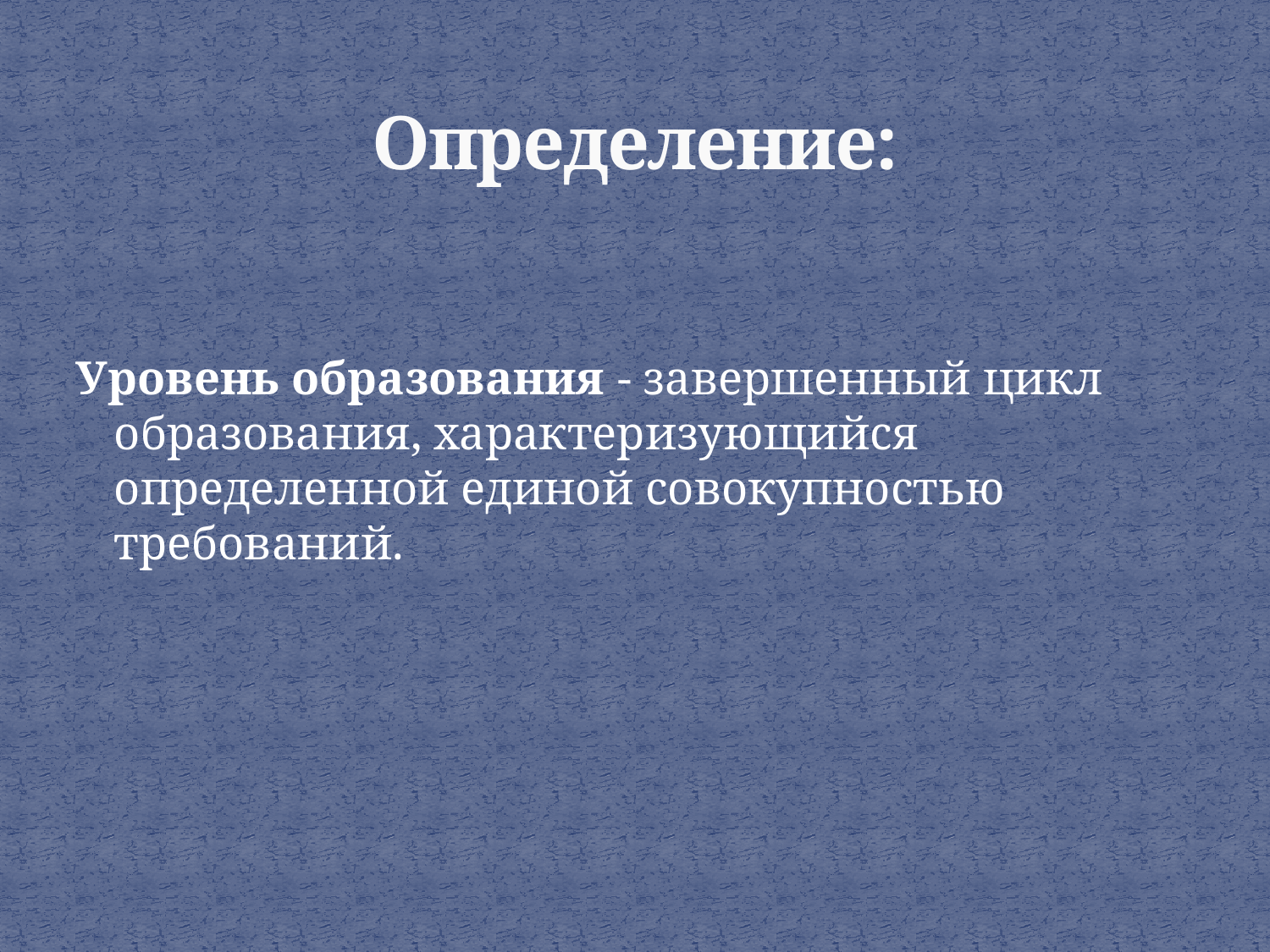

# Определение:

Уровень образования - завершенный цикл образования, характеризующийся определенной единой совокупностью требований.